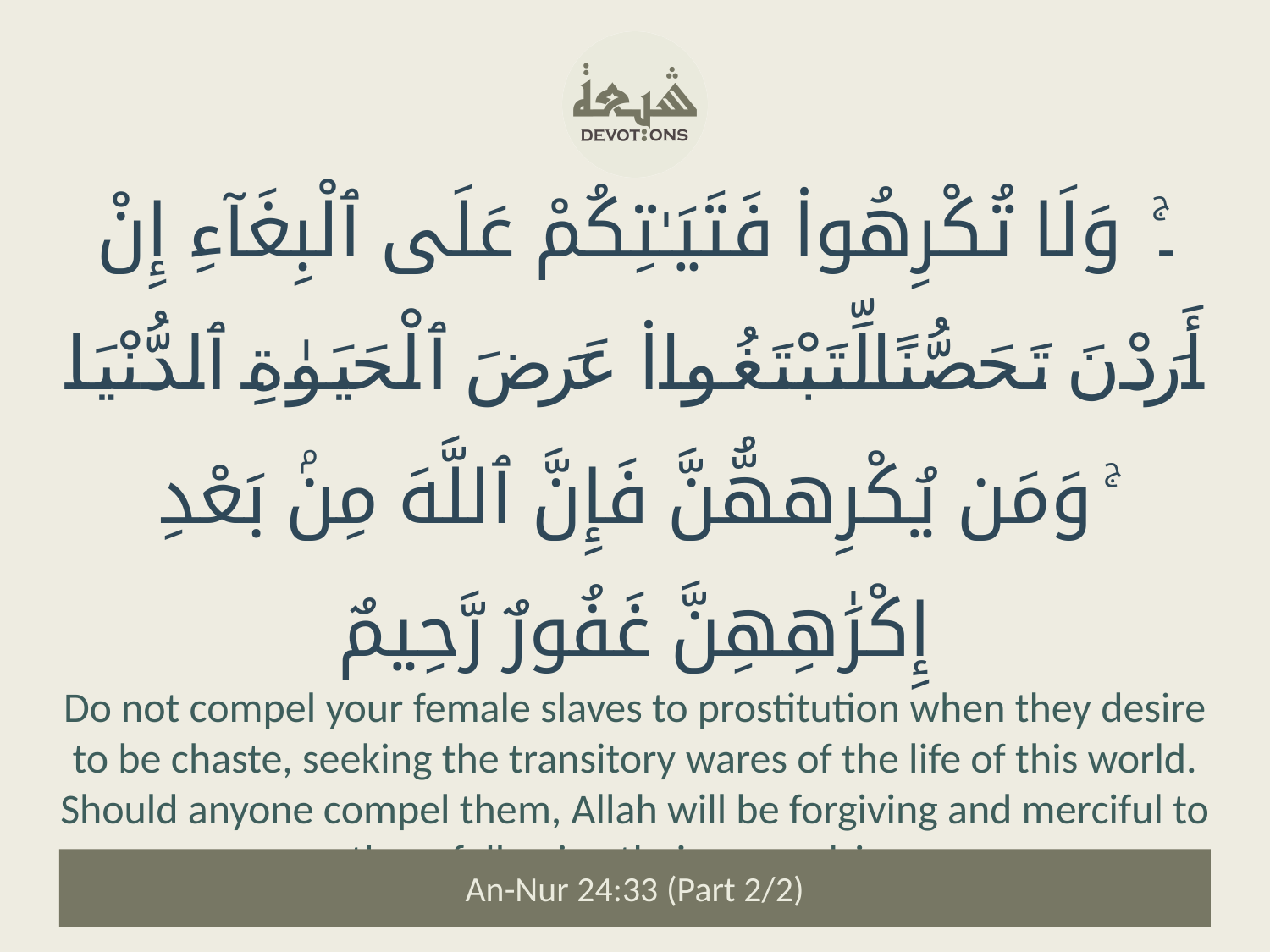

۔ۚ  وَلَا تُكْرِهُوا۟ فَتَيَـٰتِكُمْ عَلَى ٱلْبِغَآءِ إِنْ أَرَدْنَ تَحَصُّنًا لِّتَبْتَغُوا۟ عَرَضَ ٱلْحَيَوٰةِ ٱلدُّنْيَا ۚ وَمَن يُكْرِههُّنَّ فَإِنَّ ٱللَّهَ مِنۢ بَعْدِ إِكْرَٰهِهِنَّ غَفُورٌ رَّحِيمٌ
Do not compel your female slaves to prostitution when they desire to be chaste, seeking the transitory wares of the life of this world. Should anyone compel them, Allah will be forgiving and merciful to them following their compulsion.
An-Nur 24:33 (Part 2/2)